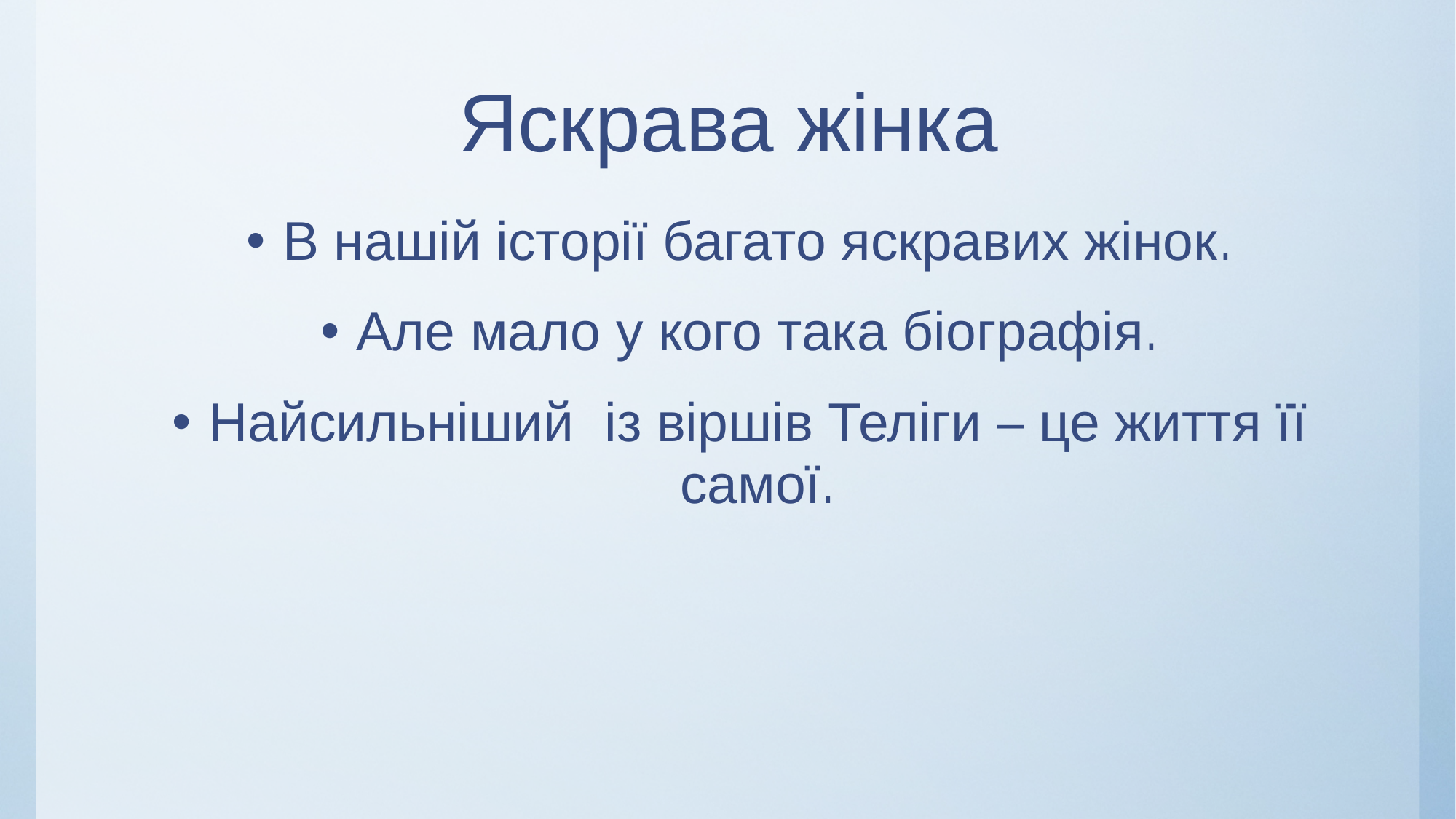

# Яскрава жінка
В нашій історії багато яскравих жінок.
Але мало у кого така біографія.
Найсильніший  із віршів Теліги – це життя її самої.